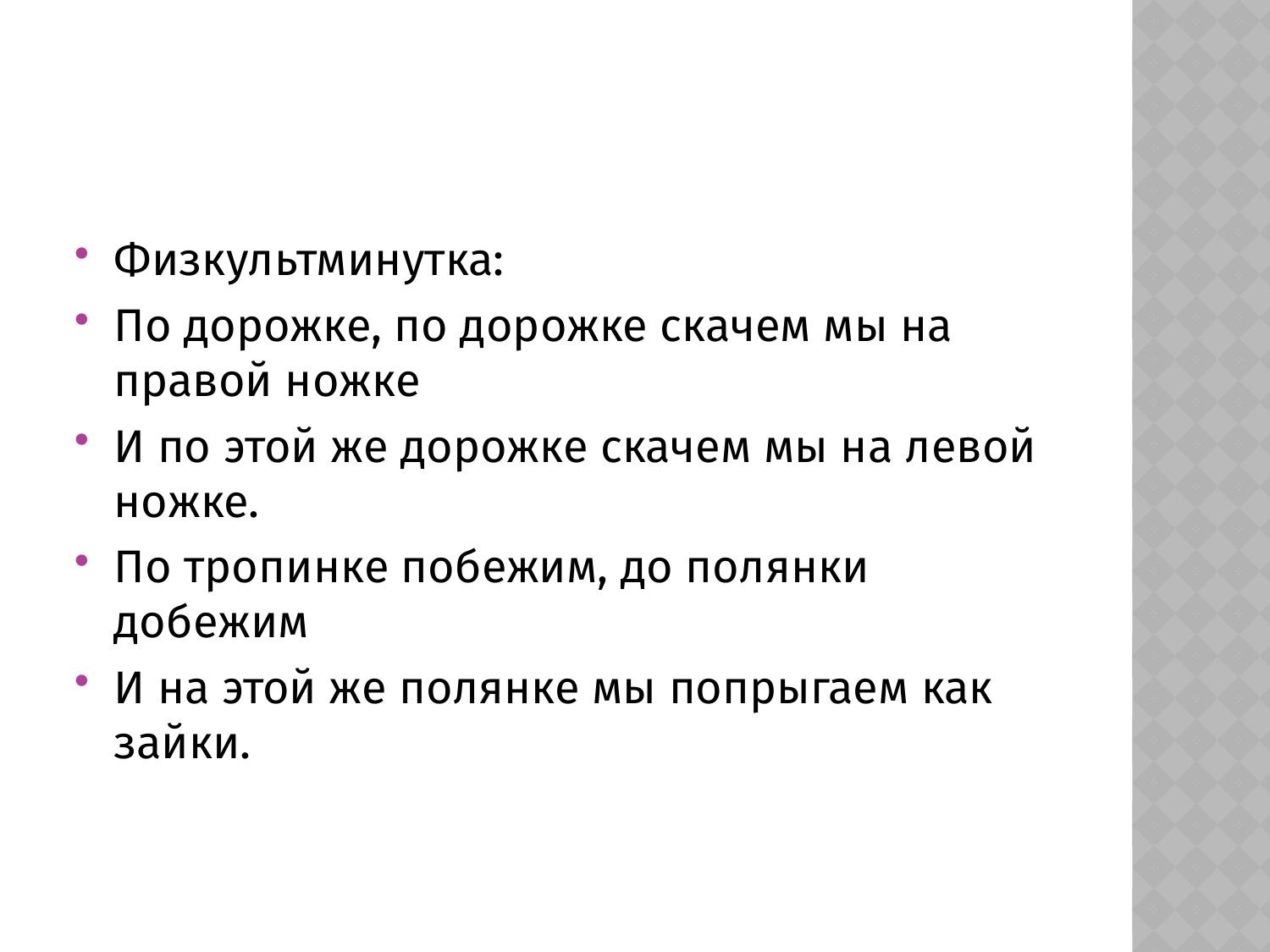

#
Физкультминутка:
По дорожке, по дорожке скачем мы на правой ножке
И по этой же дорожке скачем мы на левой ножке.
По тропинке побежим, до полянки добежим
И на этой же полянке мы попрыгаем как зайки.